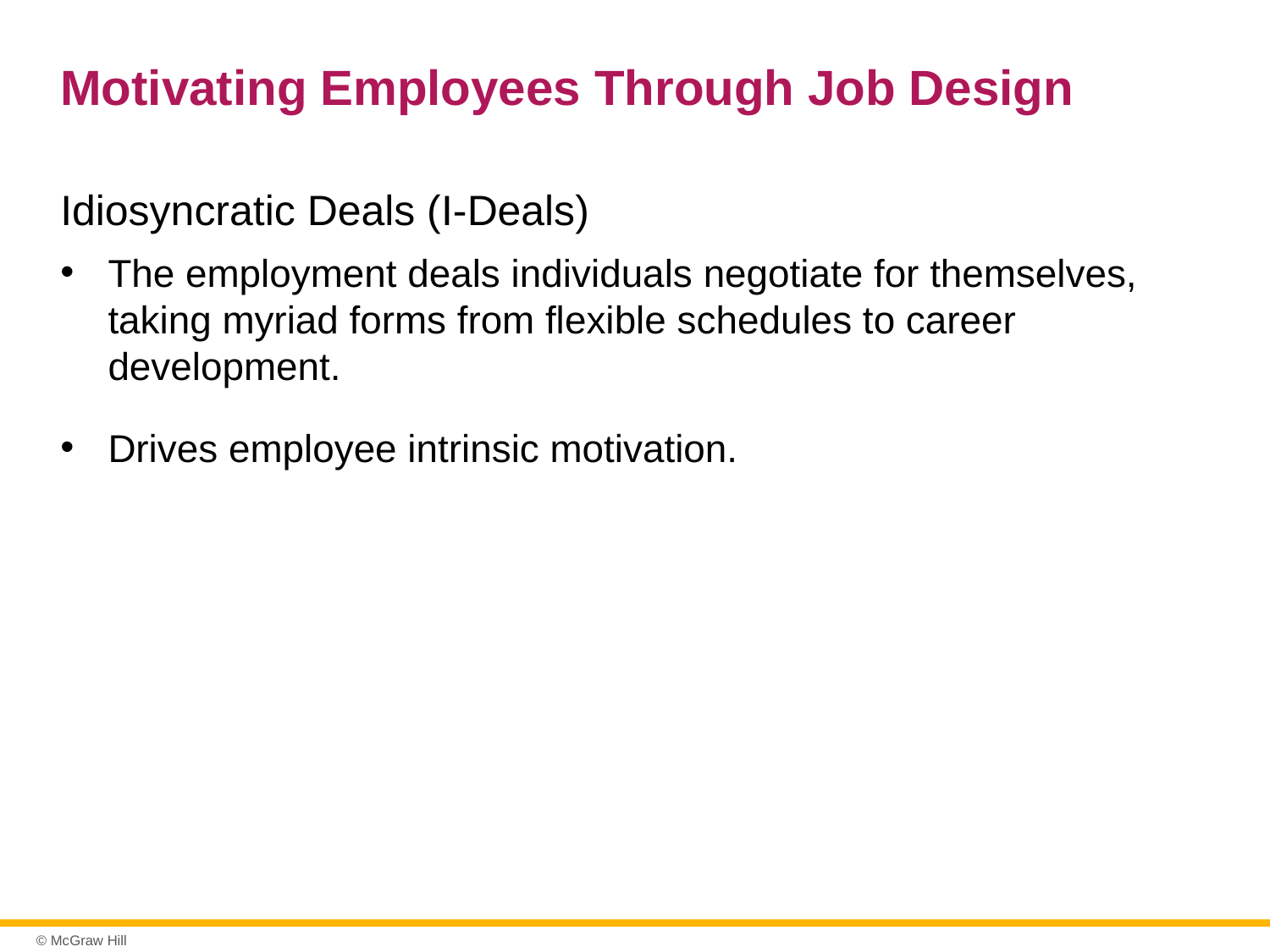

# Motivating Employees Through Job Design
Idiosyncratic Deals (I-Deals)
The employment deals individuals negotiate for themselves, taking myriad forms from flexible schedules to career development.
Drives employee intrinsic motivation.